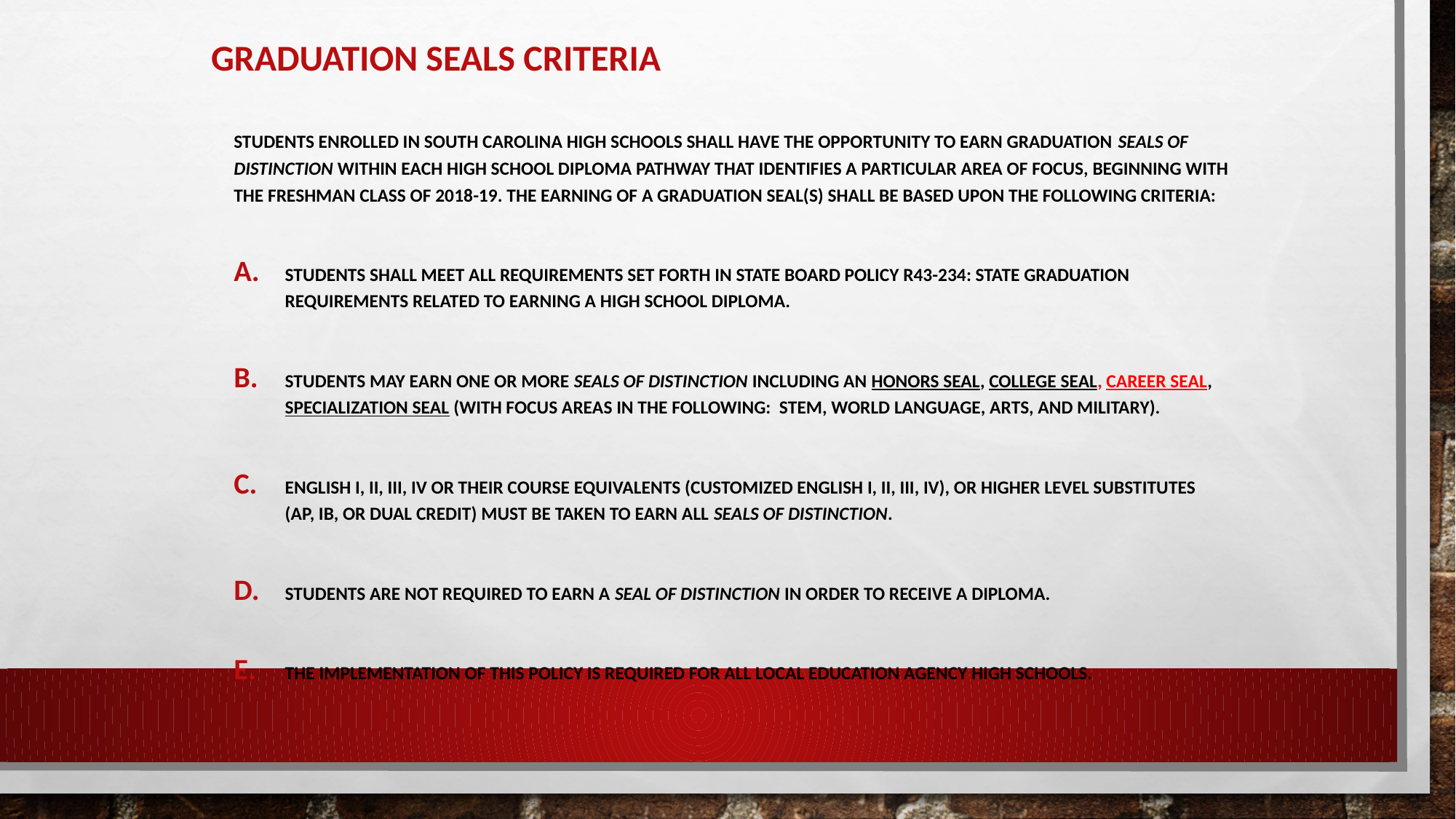

# Graduation Seals Criteria
Students enrolled in South Carolina high schools shall have the opportunity to earn graduation Seals of Distinction within each high school diploma pathway that identifies a particular area of focus, beginning with the freshman class of 2018-19. The earning of a graduation seal(s) shall be based upon the following criteria:

Students shall meet all requirements set forth in State Board Policy R43-234: State Graduation Requirements related to earning a high school diploma.

Students may earn one or more Seals of Distinction including an Honors Seal, College Seal, Career Seal, Specialization Seal (with focus areas in the following:  STEM, World Language, Arts, and Military).

English I, II, III, IV or their course equivalents (Customized English I, II, III, IV), or higher level substitutes (AP, IB, or Dual Credit) must be taken to earn all Seals of Distinction.

Students are not required to earn a Seal of Distinction in order to receive a diploma.

The implementation of this policy is required for all Local Education Agency high schools.